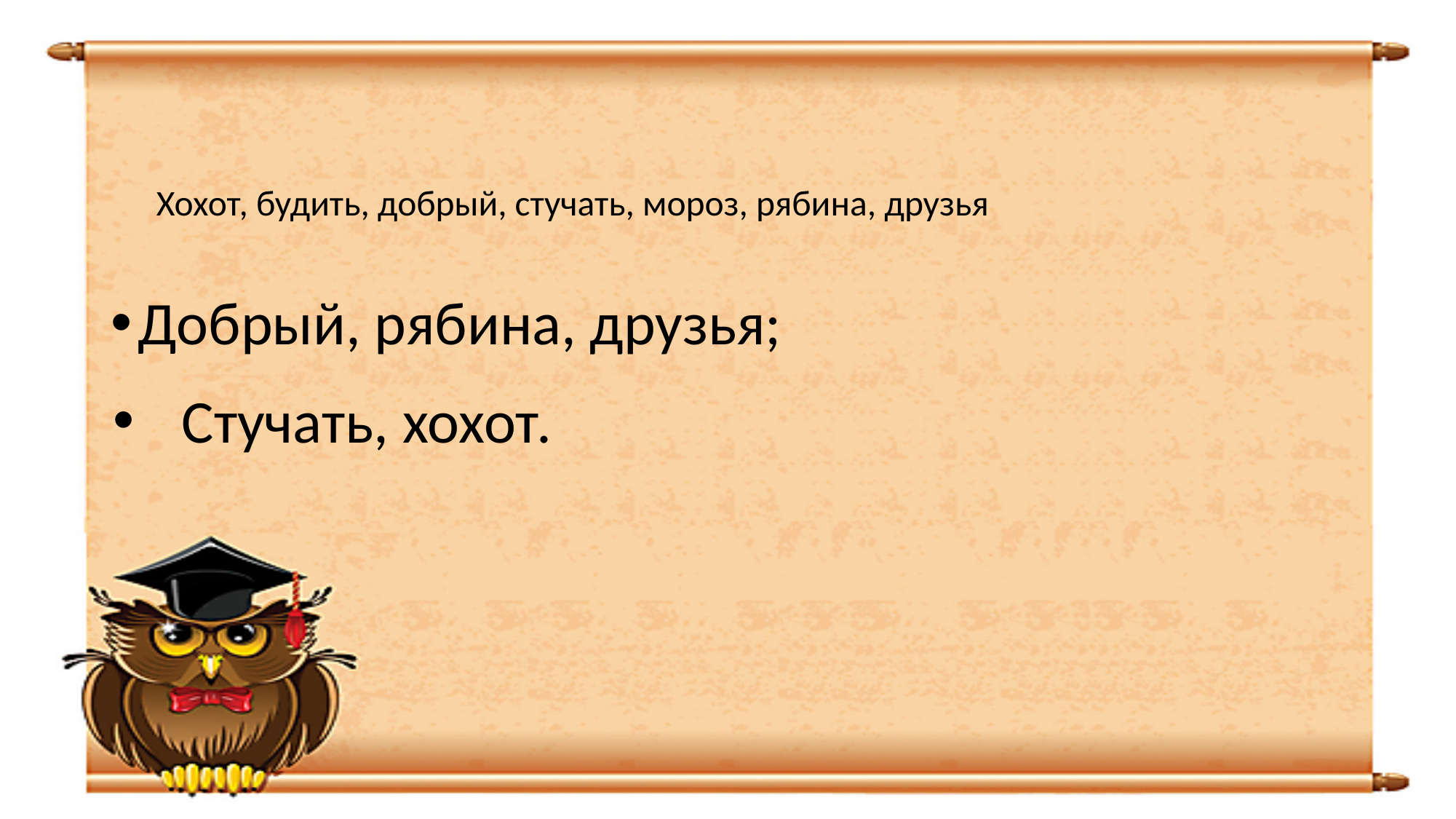

# Хохот, будить, добрый, стучать, мороз, рябина, друзья
Добрый, рябина, друзья;
Стучать, хохот.